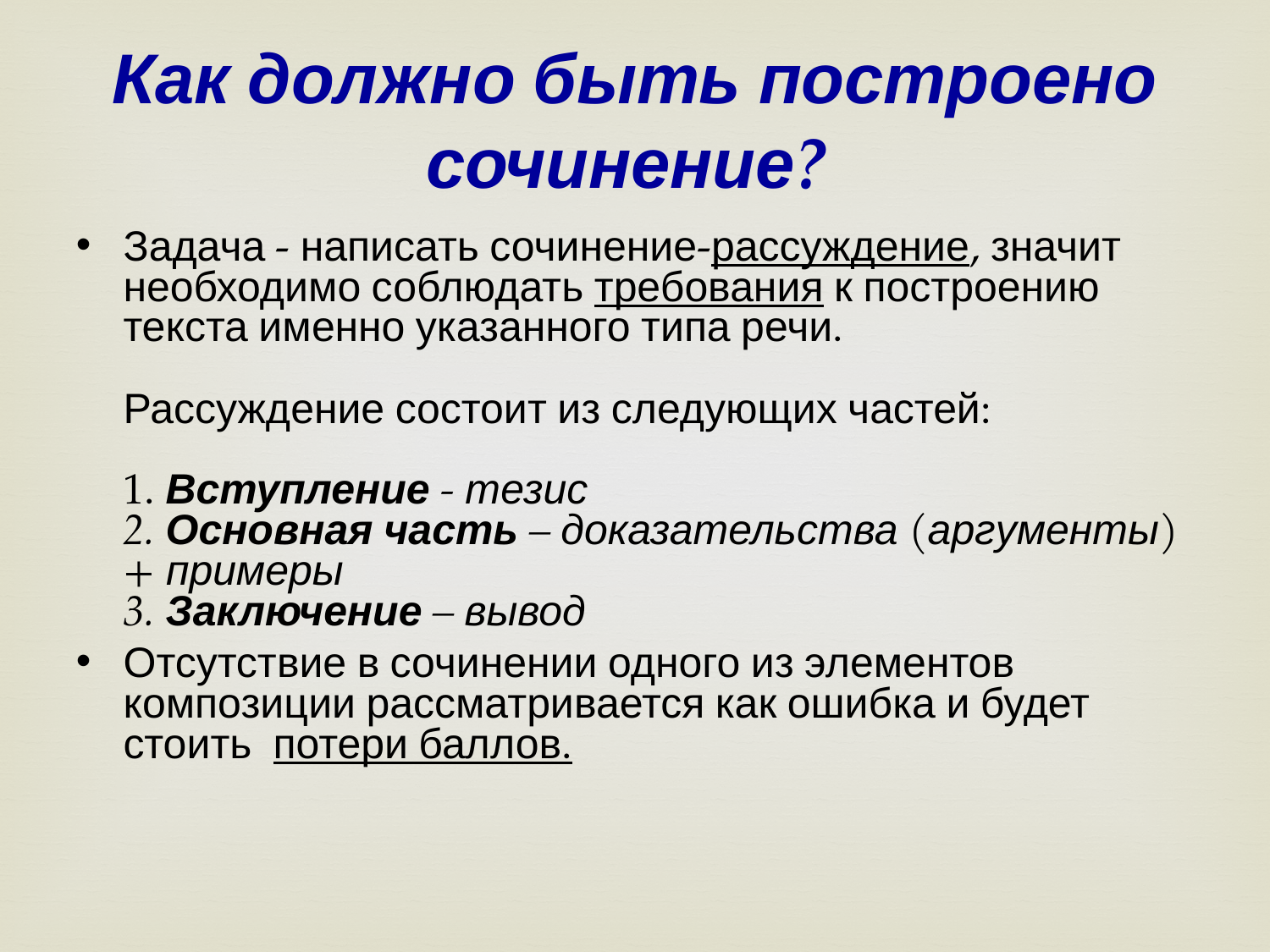

Как должно быть построено сочинение?
Задача - написать сочинение-рассуждение, значит необходимо соблюдать требования к построению текста именно указанного типа речи.
Рассуждение состоит из следующих частей:
1. Вступление - тезис
2. Основная часть – доказательства (аргументы) + примеры
3. Заключение – вывод
Отсутствие в сочинении одного из элементов композиции рассматривается как ошибка и будет стоить  потери баллов.